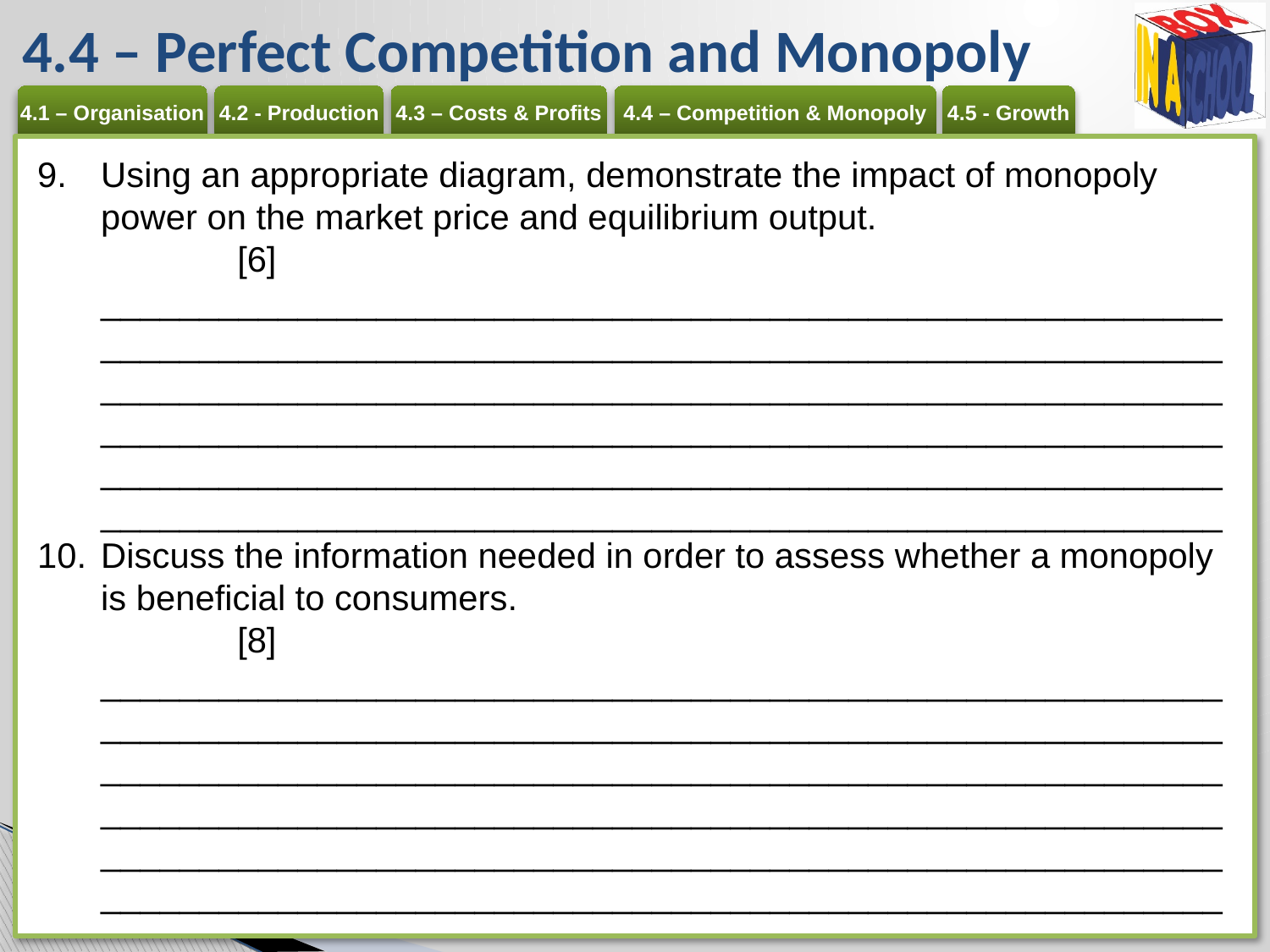

# 4.4 – Perfect Competition and Monopoly
Using an appropriate diagram, demonstrate the impact of monopoly power on the market price and equilibrium output. 	[6]
_________________________________________________________ _________________________________________________________ _________________________________________________________ _________________________________________________________ _________________________________________________________ _________________________________________________________
Discuss the information needed in order to assess whether a monopoly is beneficial to consumers.	[8]
_________________________________________________________ _________________________________________________________ _________________________________________________________ _________________________________________________________ _________________________________________________________ _________________________________________________________ _________________________________________________________ _________________________________________________________